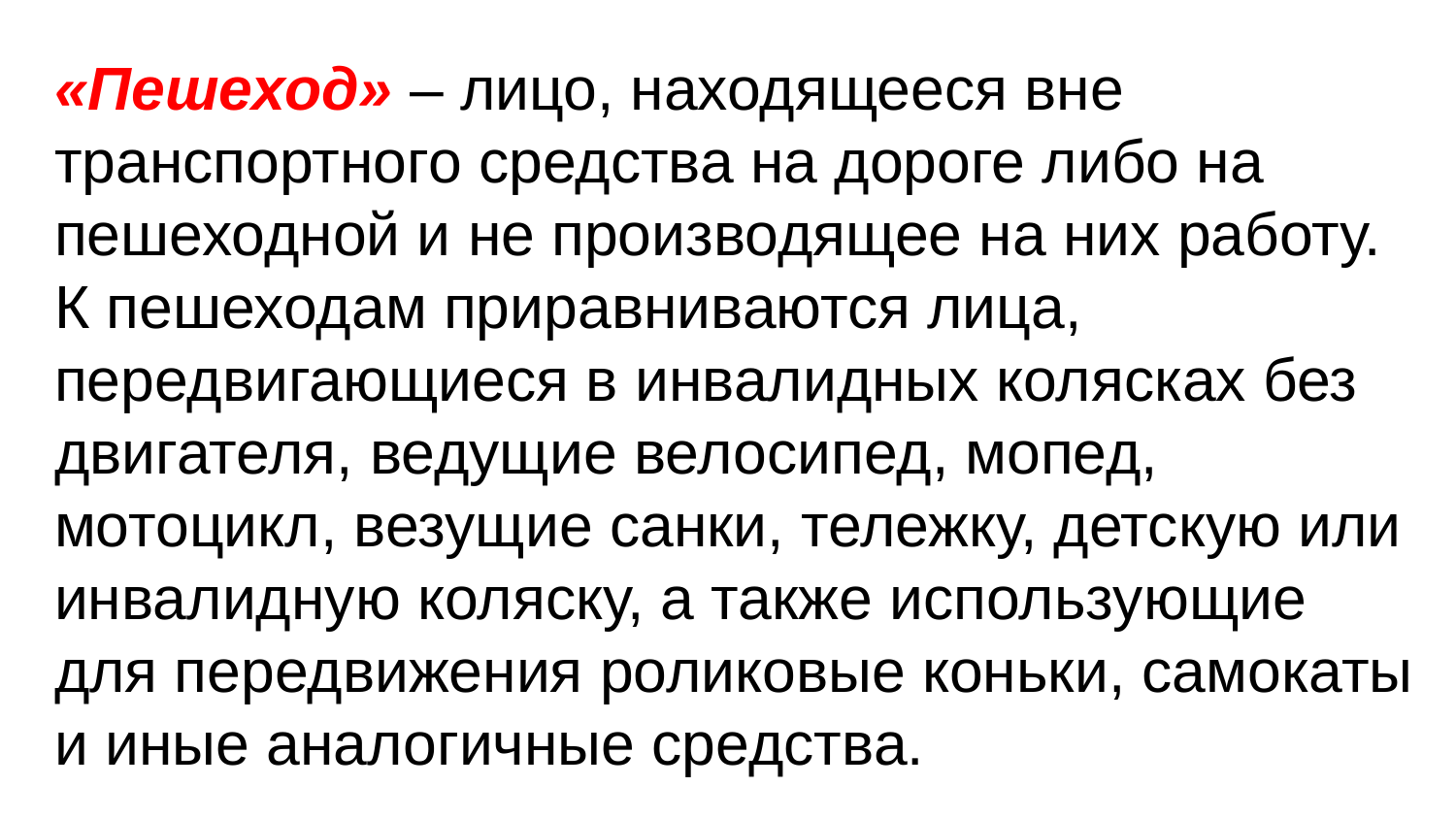

«Пешеход» – лицо, находящееся вне транспортного средства на дороге либо на пешеходной и не производящее на них работу. К пешеходам приравниваются лица, передвигающиеся в инвалидных колясках без двигателя, ведущие велосипед, мопед, мотоцикл, везущие санки, тележку, детскую или инвалидную коляску, а также использующие для передвижения роликовые коньки, самокаты и иные аналогичные средства.